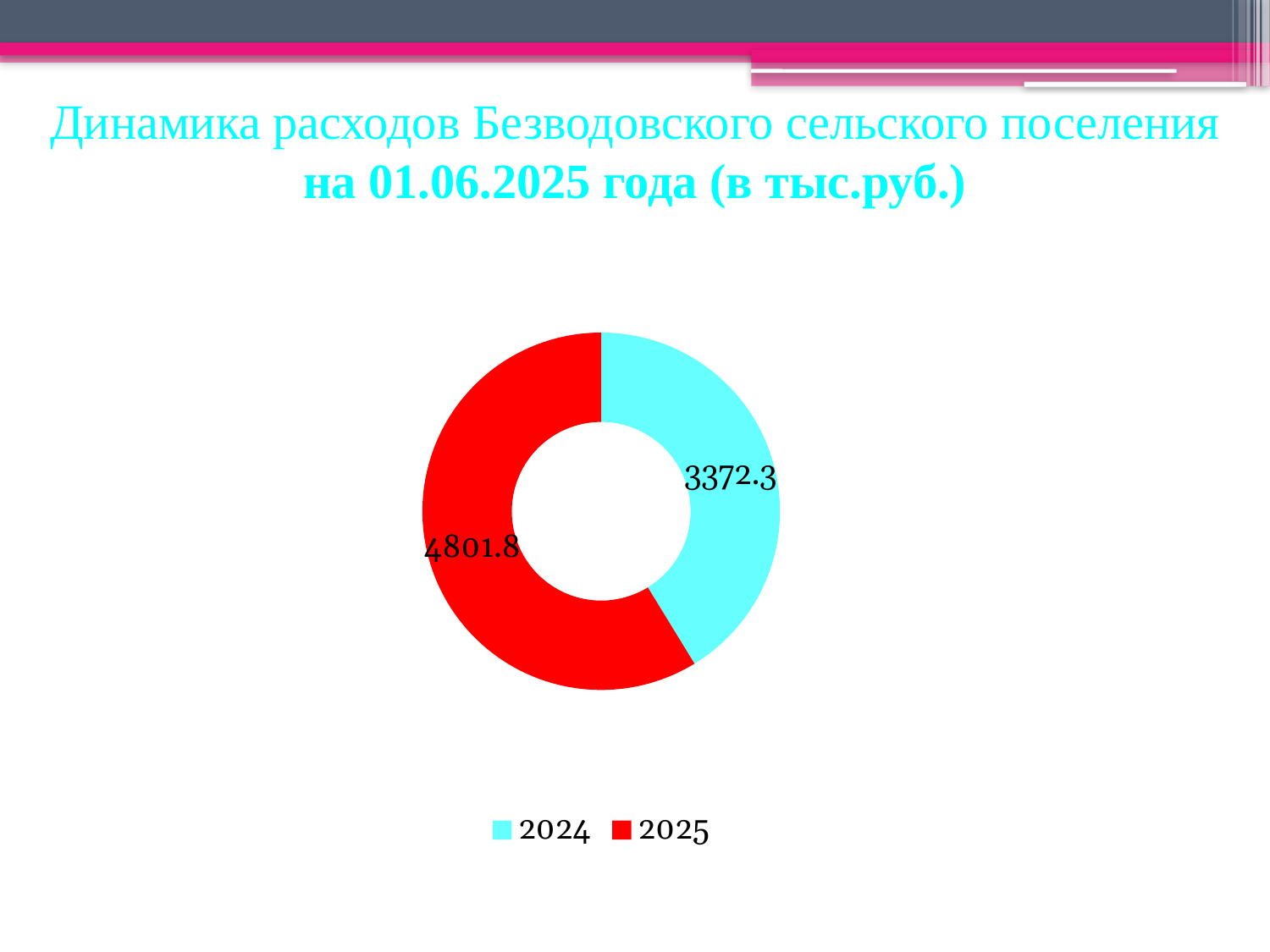

# Динамика расходов Безводовского сельского поселения на 01.06.2025 года (в тыс.руб.)

### Chart

| Category | Столбец1 | Столбец2 |
|---|---|---|
| 2024 | 3372.3 | None |
| 2025 | 4801.8 | None |